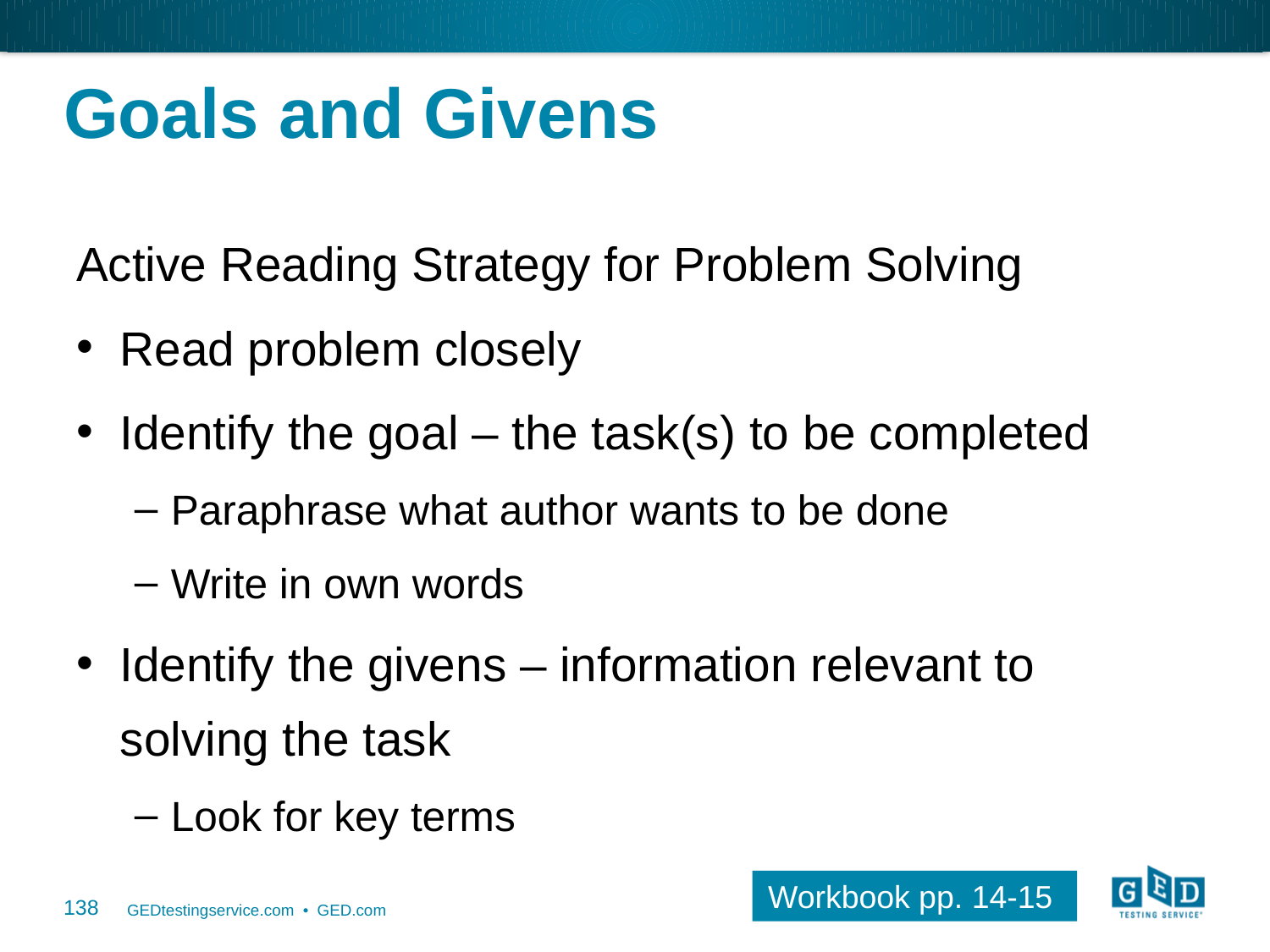

# Goals and Givens
Active Reading Strategy for Problem Solving
Read problem closely
Identify the goal – the task(s) to be completed
Paraphrase what author wants to be done
Write in own words
Identify the givens – information relevant to solving the task
Look for key terms
Workbook pp. 14-15
138